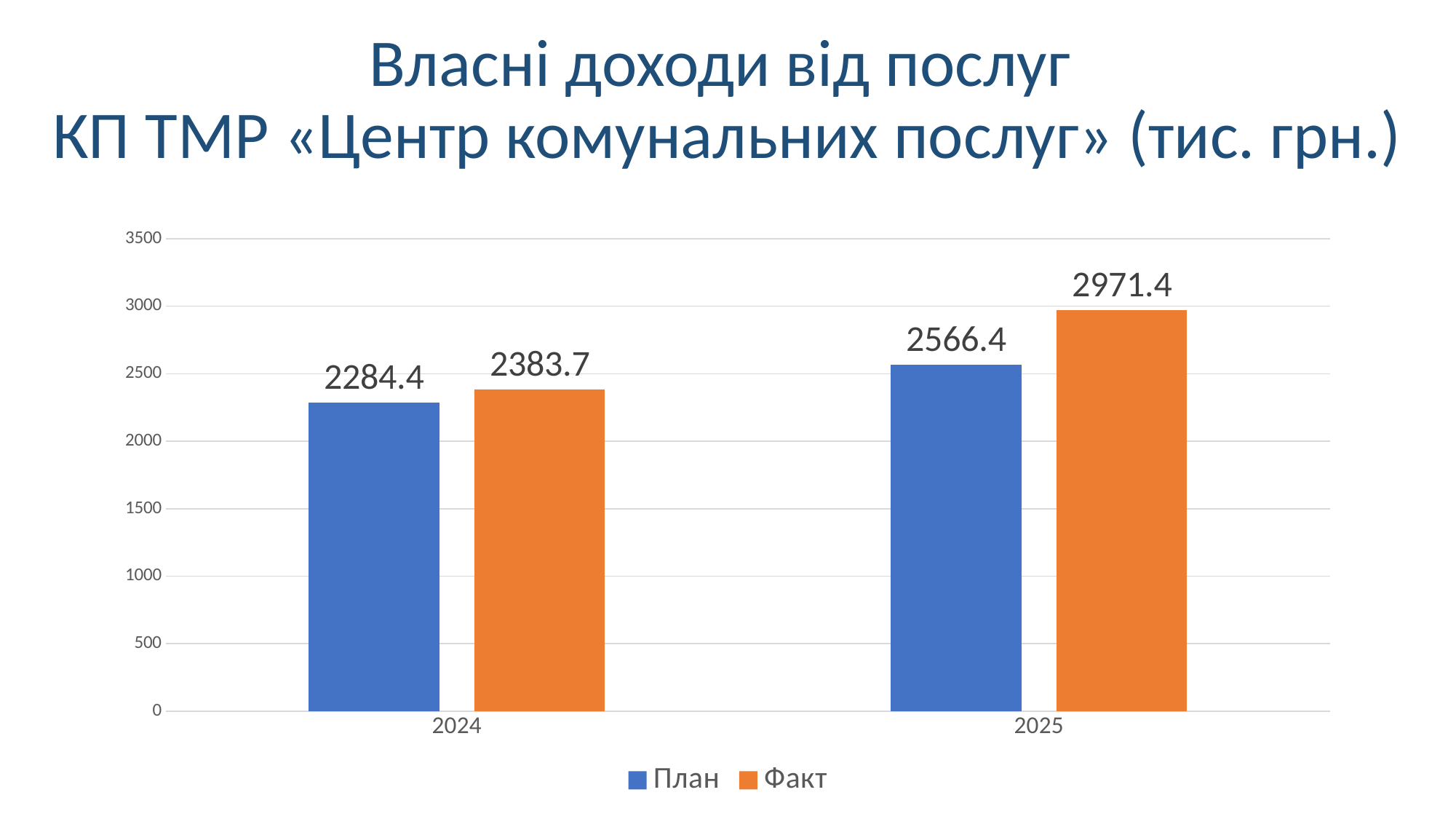

# Власні доходи від послуг КП ТМР «Центр комунальних послуг» (тис. грн.)

### Chart

| Category | План | Факт |
|---|---|---|
| 2024 | 2284.4 | 2383.7 |
| 2025 | 2566.4 | 2971.4 |